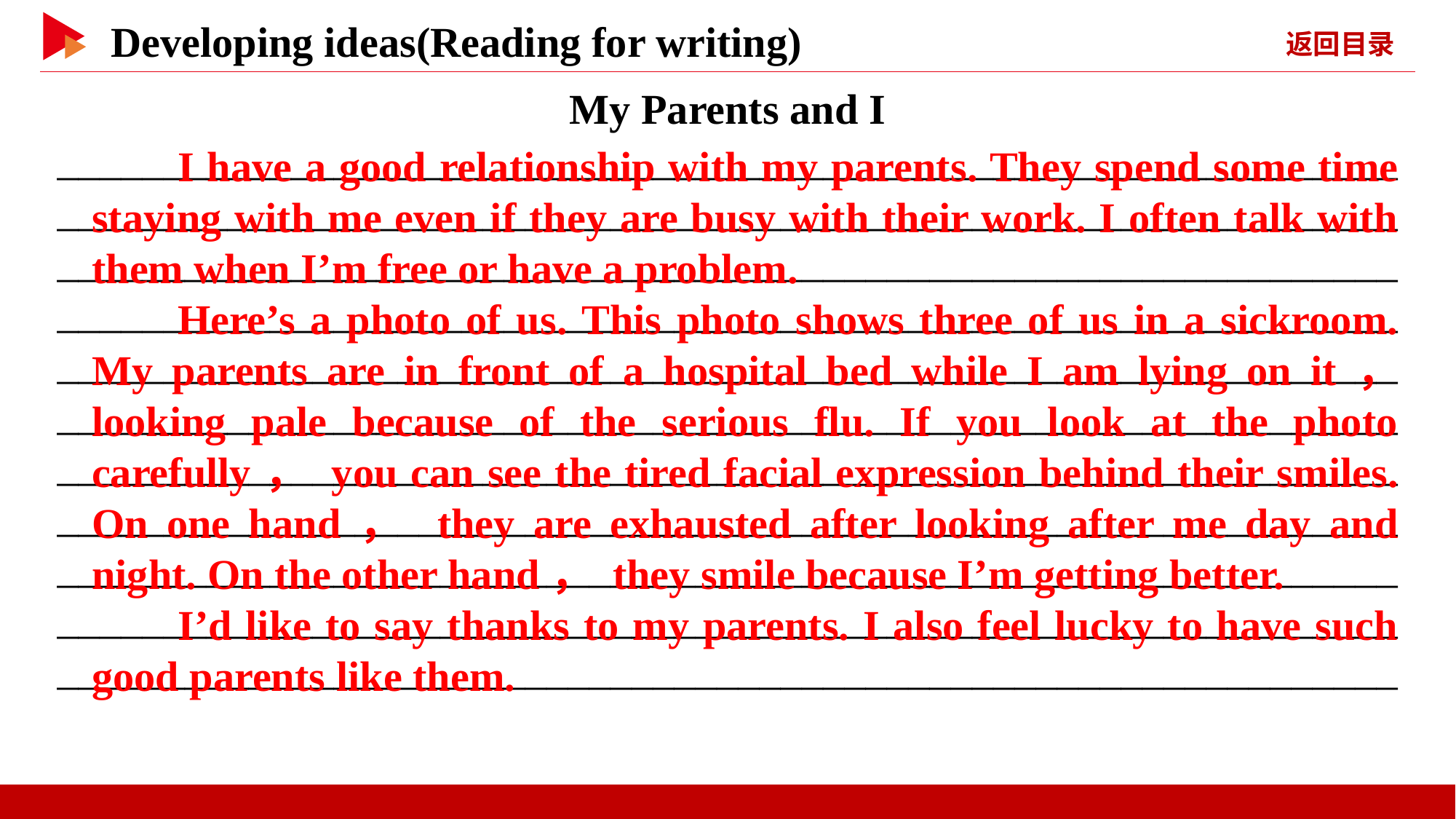

My Parents and I
_____________________________________________________________________________________________________________________________________________________________________________________________________________________________________________________________________________________________________________________________________________________________________________________________________________________________________________________________________________________________________________________________________________________________________________________________________________________________________________________________________________________________________________________
I have a good relationship with my parents. They spend some time staying with me even if they are busy with their work. I often talk with them when I’m free or have a problem.
Here’s a photo of us. This photo shows three of us in a sickroom. My parents are in front of a hospital bed while I am lying on it， looking pale because of the serious flu. If you look at the photo carefully， you can see the tired facial expression behind their smiles. On one hand， they are exhausted after looking after me day and night. On the other hand， they smile because I’m getting better.
I’d like to say thanks to my parents. I also feel lucky to have such good parents like them.